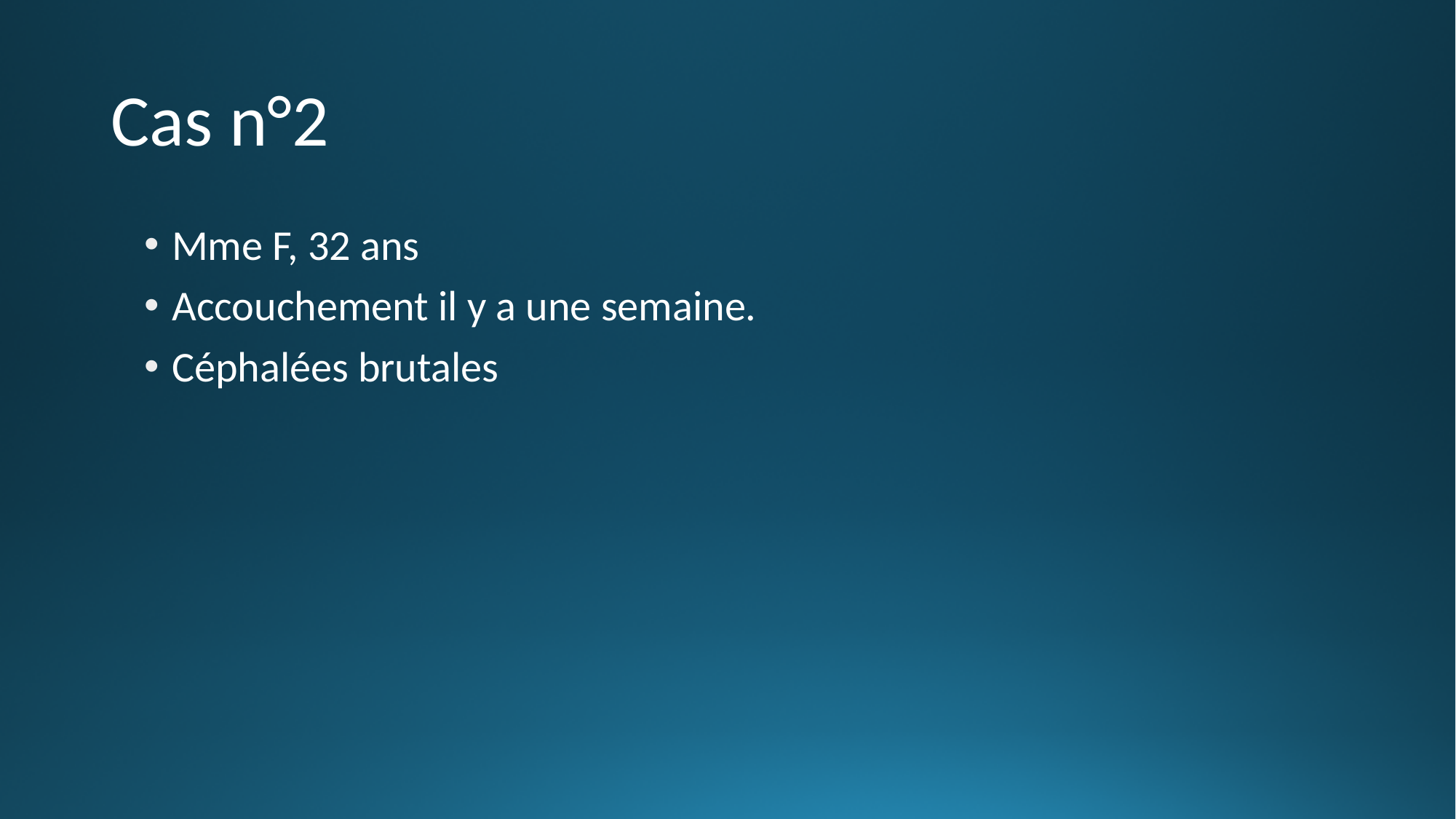

# Cas n°2
Mme F, 32 ans
Accouchement il y a une semaine.
Céphalées brutales